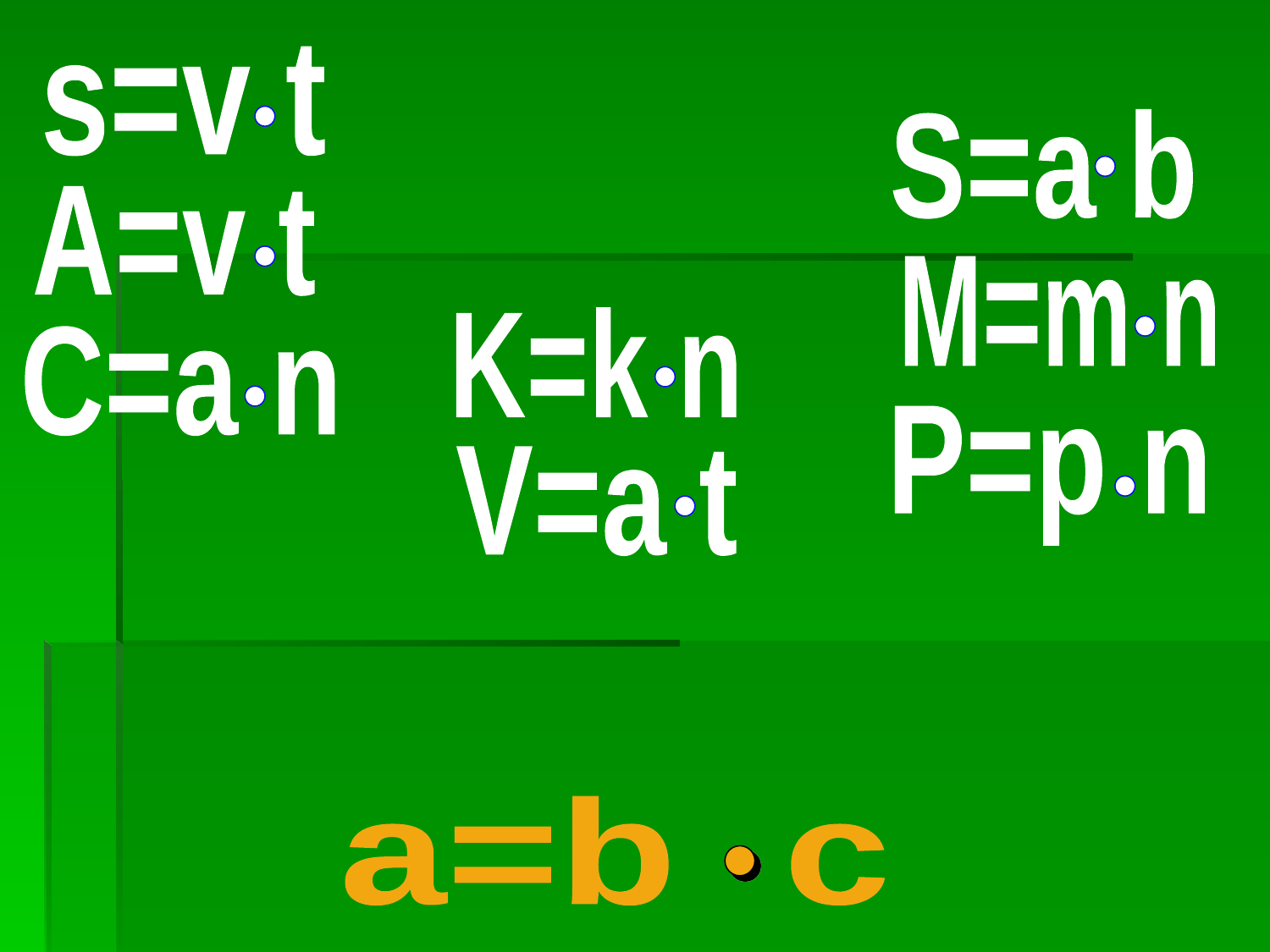

s=v t

S=a b

A=v t

M=m n
K=k n

C=a n

P=p n
V=a t

a=b  c